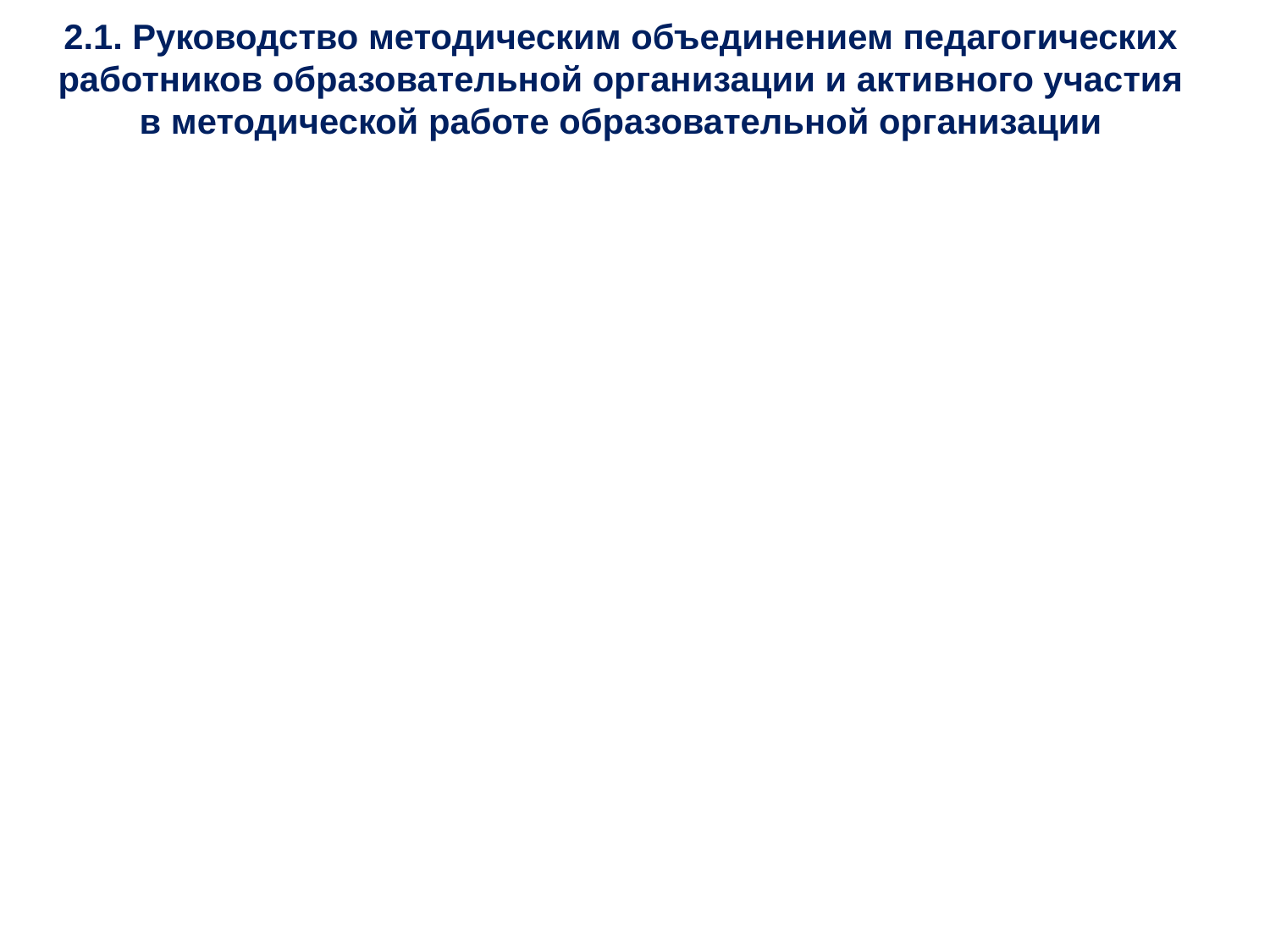

# 2.1. Руководство методическим объединением педагогических работников образовательной организации и активного участия в методической работе образовательной организации